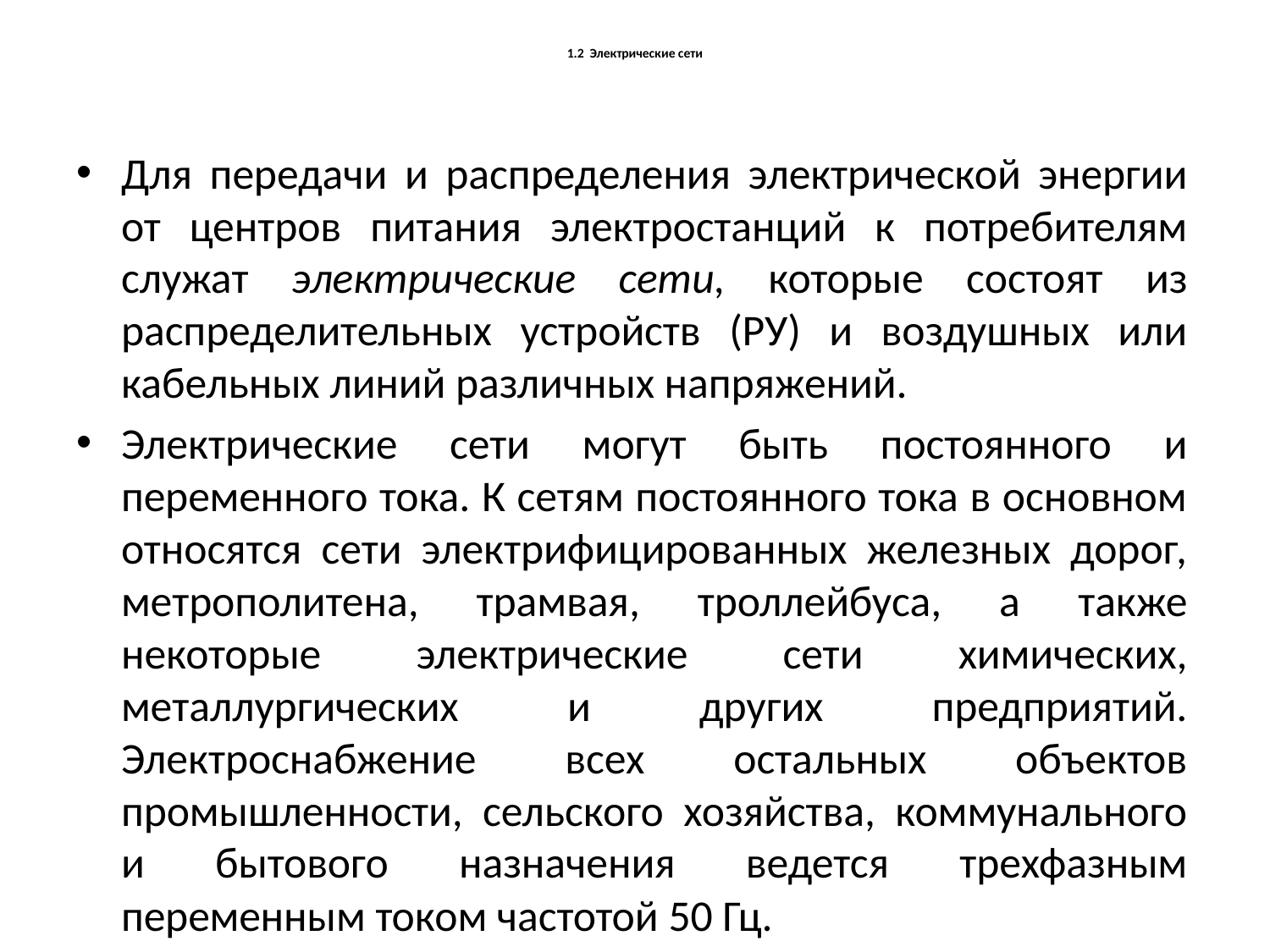

# 1.2  Электрические сети
Для передачи и распределения электрической энергии от центров питания электростанций к потребителям служат электрические сети, которые состоят из распределительных устройств (РУ) и воздушных или кабельных линий различных напряжений.
Электрические сети могут быть постоянного и переменного тока. К сетям постоянного тока в основном относятся сети электрифицированных железных дорог, метрополитена, трамвая, троллейбуса, а также некоторые электрические сети химических, металлургических и других предприятий. Электроснабжение всех остальных объектов промышленности, сельского хозяйства, коммунального и бытового назначения ведется трехфазным переменным током частотой 50 Гц.